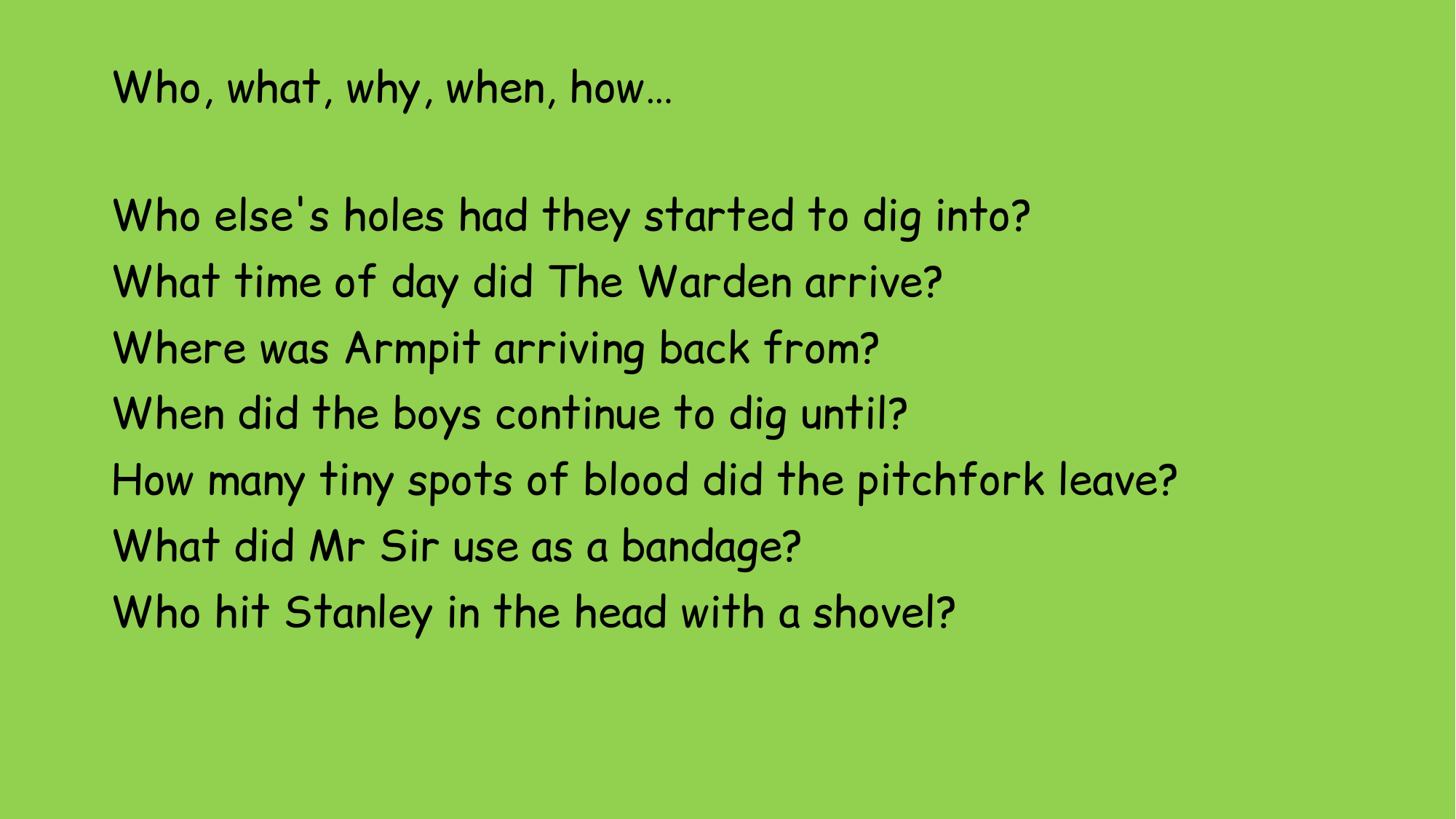

Who, what, why, when, how…

Who else's holes had they started to dig into?
What time of day did The Warden arrive?
Where was Armpit arriving back from?
When did the boys continue to dig until?
How many tiny spots of blood did the pitchfork leave?
What did Mr Sir use as a bandage?
Who hit Stanley in the head with a shovel?